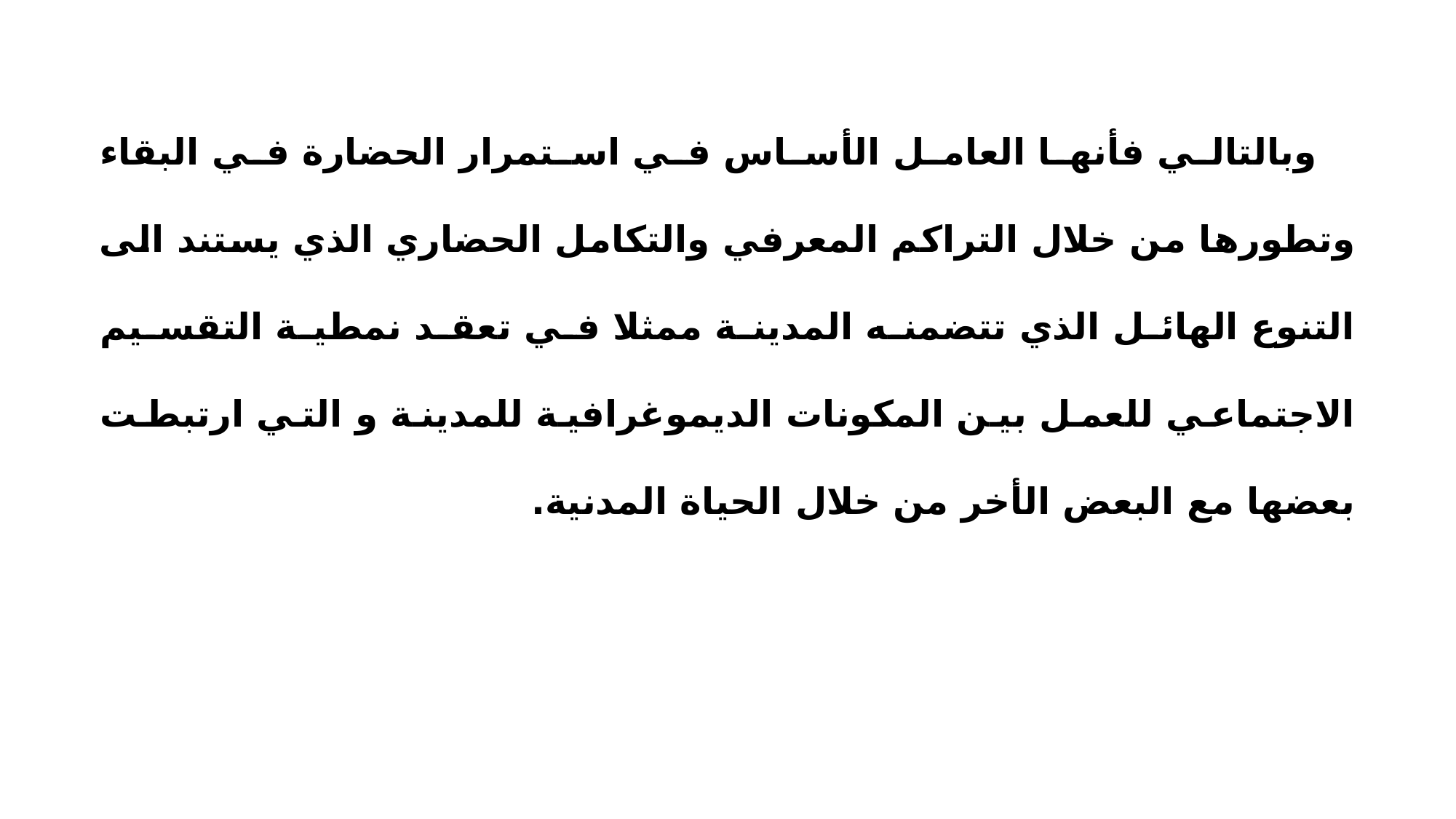

وبالتالي فأنها العامل الأساس في استمرار الحضارة في البقاء وتطورها من خلال التراكم المعرفي والتكامل الحضاري الذي يستند الى التنوع الهائل الذي تتضمنه المدينة ممثلا في تعقد نمطية التقسيم الاجتماعي للعمل بين المكونات الديموغرافية للمدينة و التي ارتبطت بعضها مع البعض الأخر من خلال الحياة المدنية.